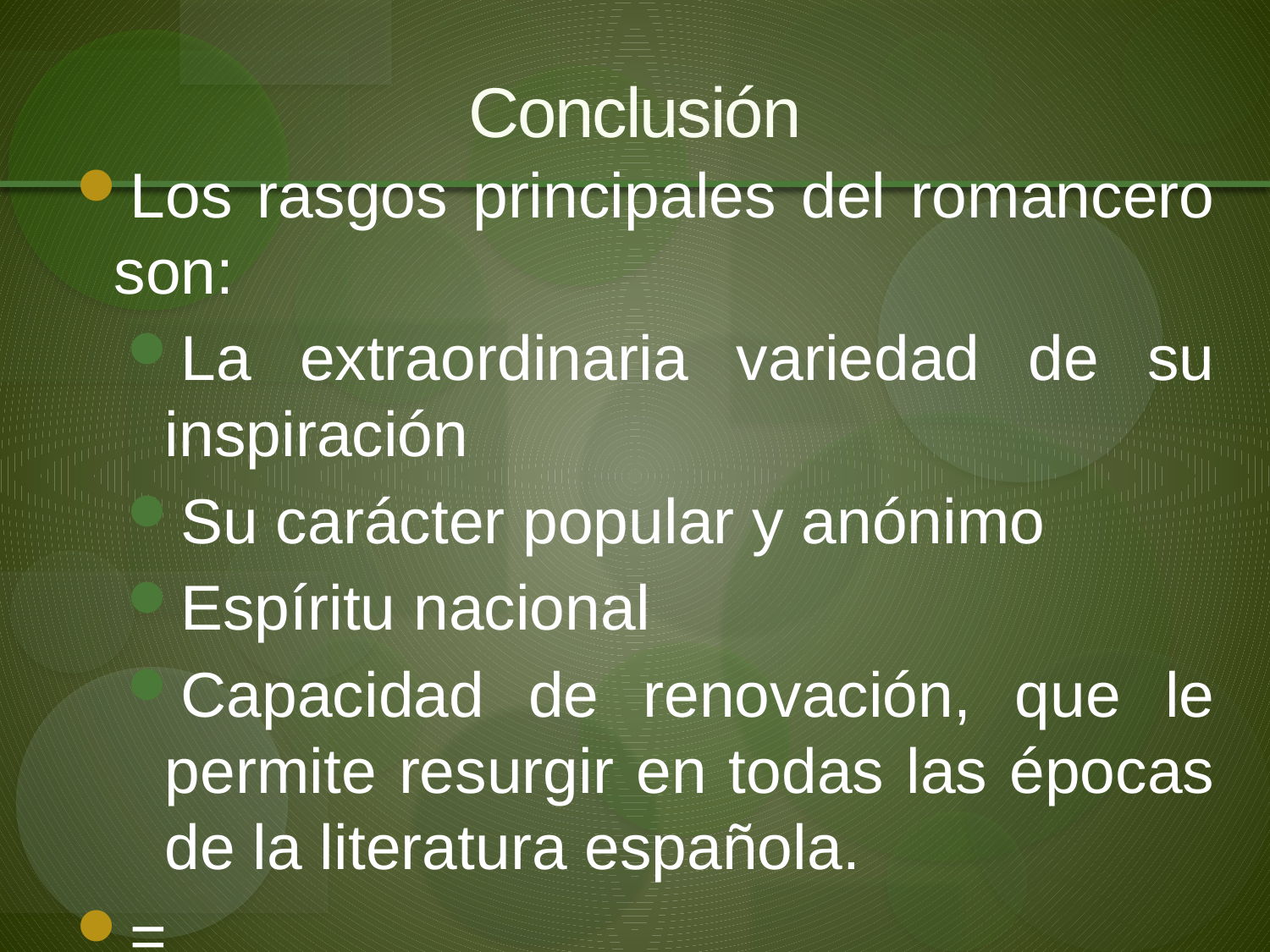

# Conclusión
Los rasgos principales del romancero son:
La extraordinaria variedad de su inspiración
Su carácter popular y anónimo
Espíritu nacional
Capacidad de renovación, que le permite resurgir en todas las épocas de la literatura española.
=